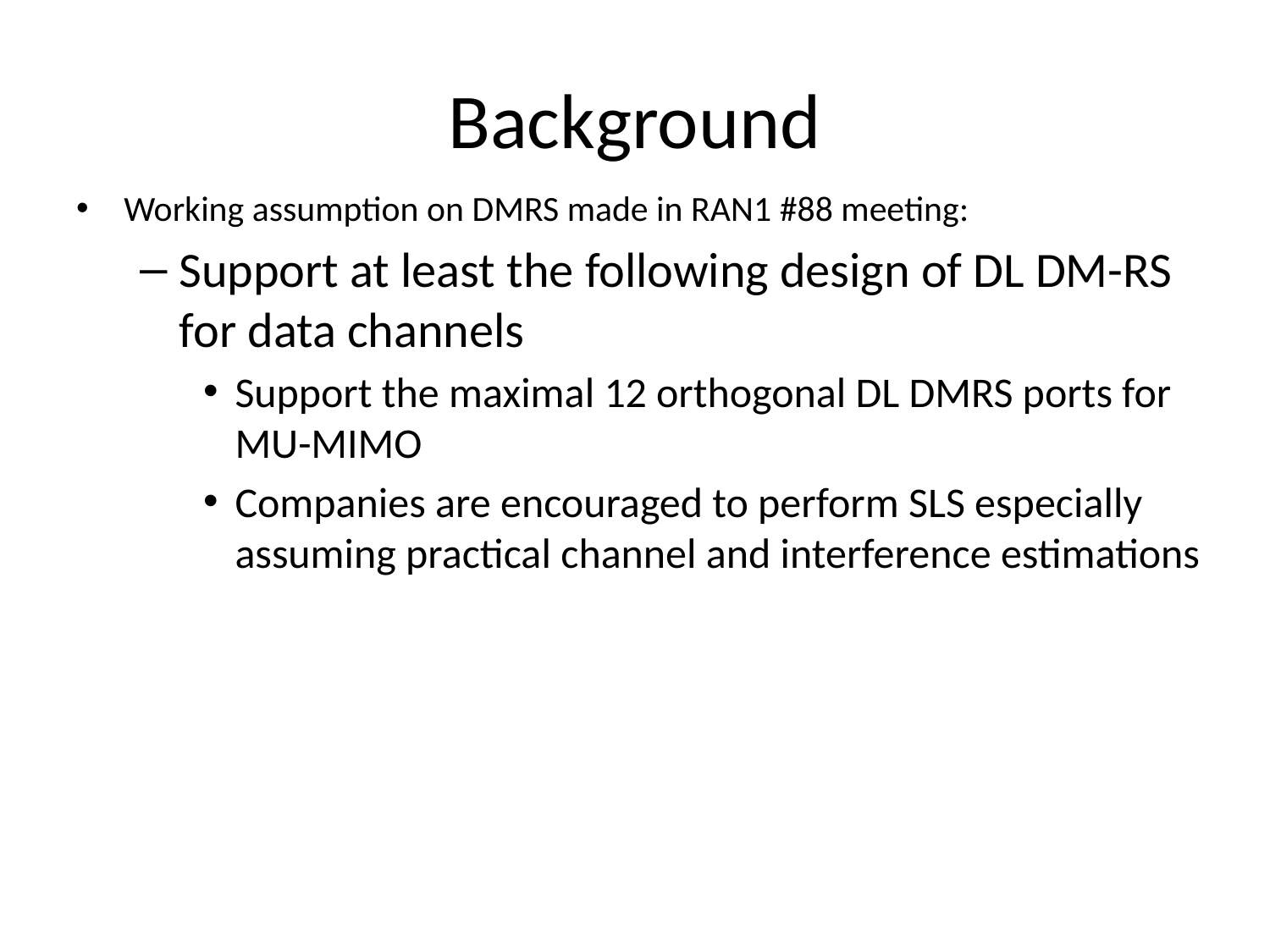

# Background
Working assumption on DMRS made in RAN1 #88 meeting:
Support at least the following design of DL DM-RS for data channels
Support the maximal 12 orthogonal DL DMRS ports for MU-MIMO
Companies are encouraged to perform SLS especially assuming practical channel and interference estimations